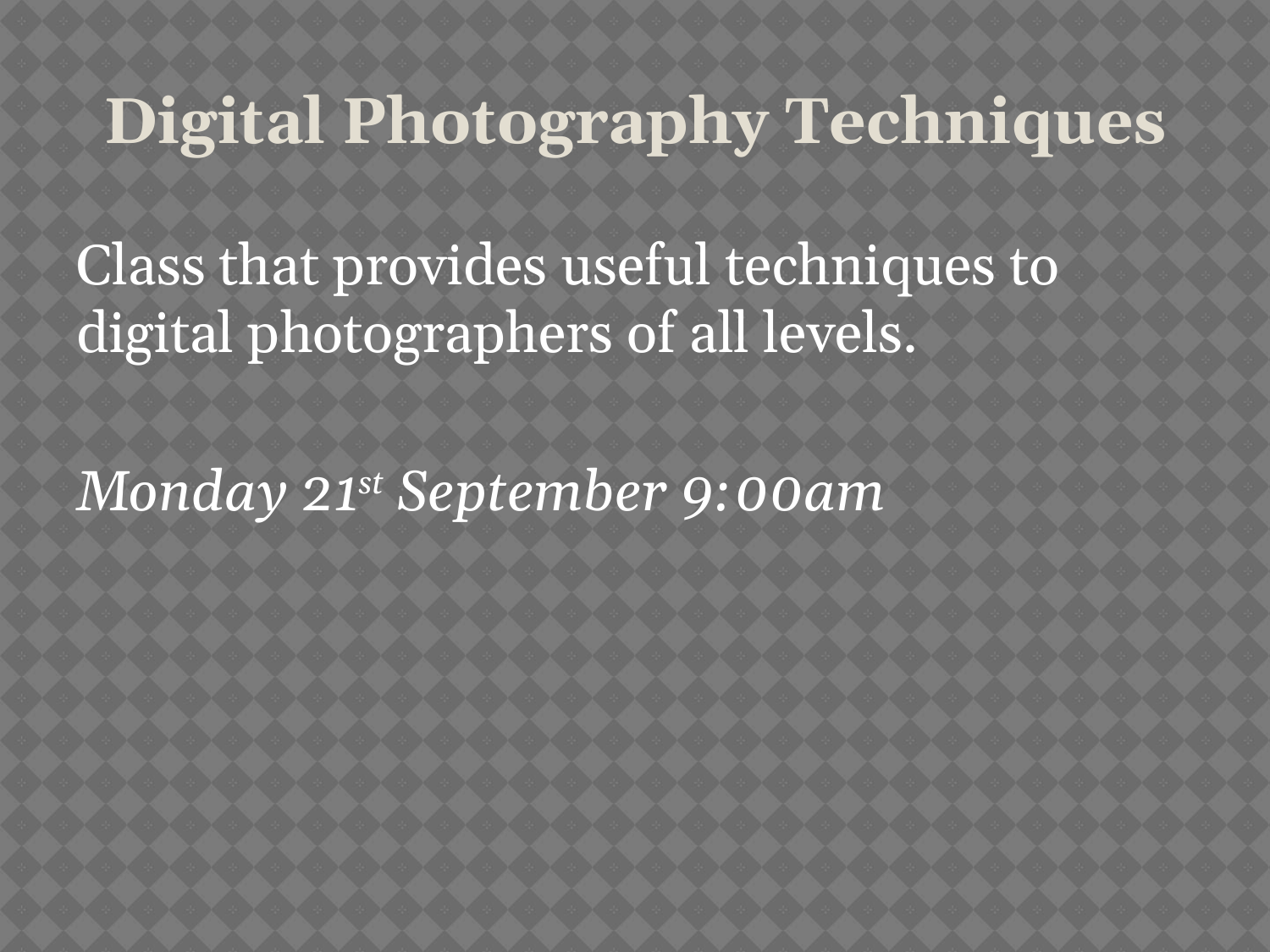

# Digital Photography Techniques
Class that provides useful techniques to digital photographers of all levels.

Monday 21st September 9:00am